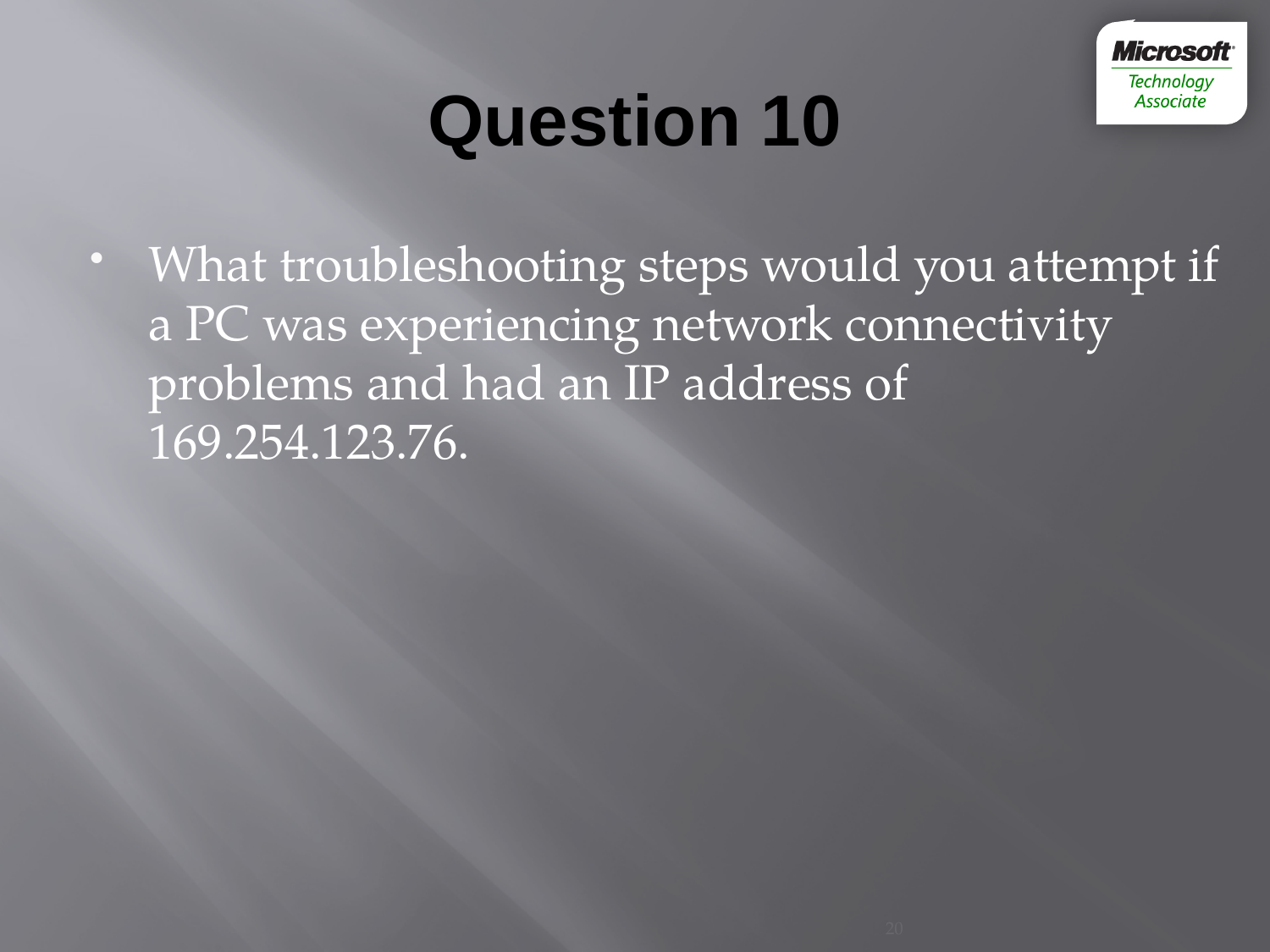

# Question 10
What troubleshooting steps would you attempt if a PC was experiencing network connectivity problems and had an IP address of 169.254.123.76.

20